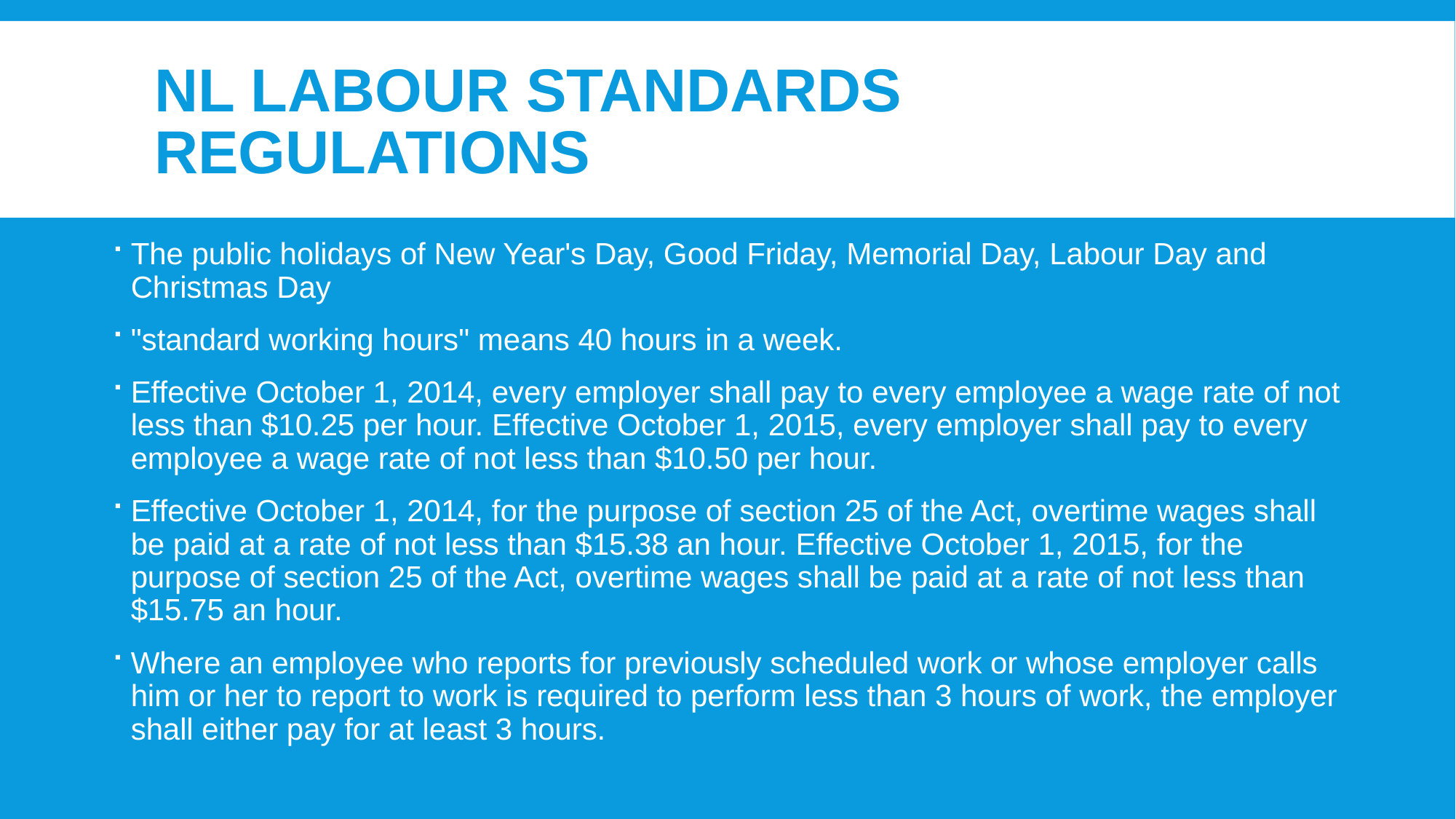

# NL Labour Standards Regulations
The public holidays of New Year's Day, Good Friday, Memorial Day, Labour Day and Christmas Day
"standard working hours" means 40 hours in a week.
Effective October 1, 2014, every employer shall pay to every employee a wage rate of not less than $10.25 per hour. Effective October 1, 2015, every employer shall pay to every employee a wage rate of not less than $10.50 per hour.
Effective October 1, 2014, for the purpose of section 25 of the Act, overtime wages shall be paid at a rate of not less than $15.38 an hour. Effective October 1, 2015, for the purpose of section 25 of the Act, overtime wages shall be paid at a rate of not less than $15.75 an hour.
Where an employee who reports for previously scheduled work or whose employer calls him or her to report to work is required to perform less than 3 hours of work, the employer shall either pay for at least 3 hours.